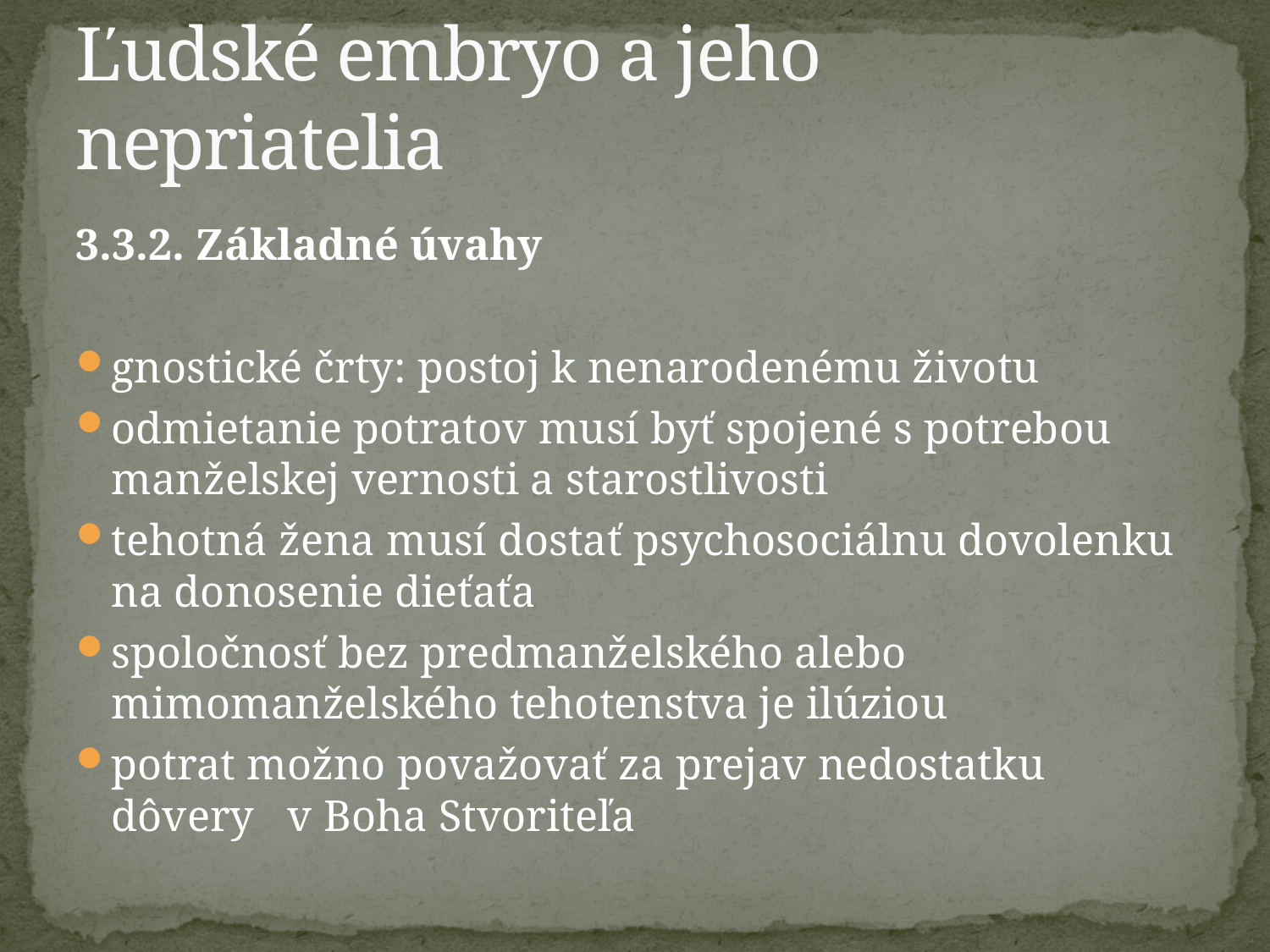

# Ľudské embryo a jeho nepriatelia
3.3.2. Základné úvahy

gnostické črty: postoj k nenarodenému životu
odmietanie potratov musí byť spojené s potrebou manželskej vernosti a starostlivosti
tehotná žena musí dostať psychosociálnu dovolenku na donosenie dieťaťa
spoločnosť bez predmanželského alebo mimomanželského tehotenstva je ilúziou
potrat možno považovať za prejav nedostatku dôvery   v Boha Stvoriteľa